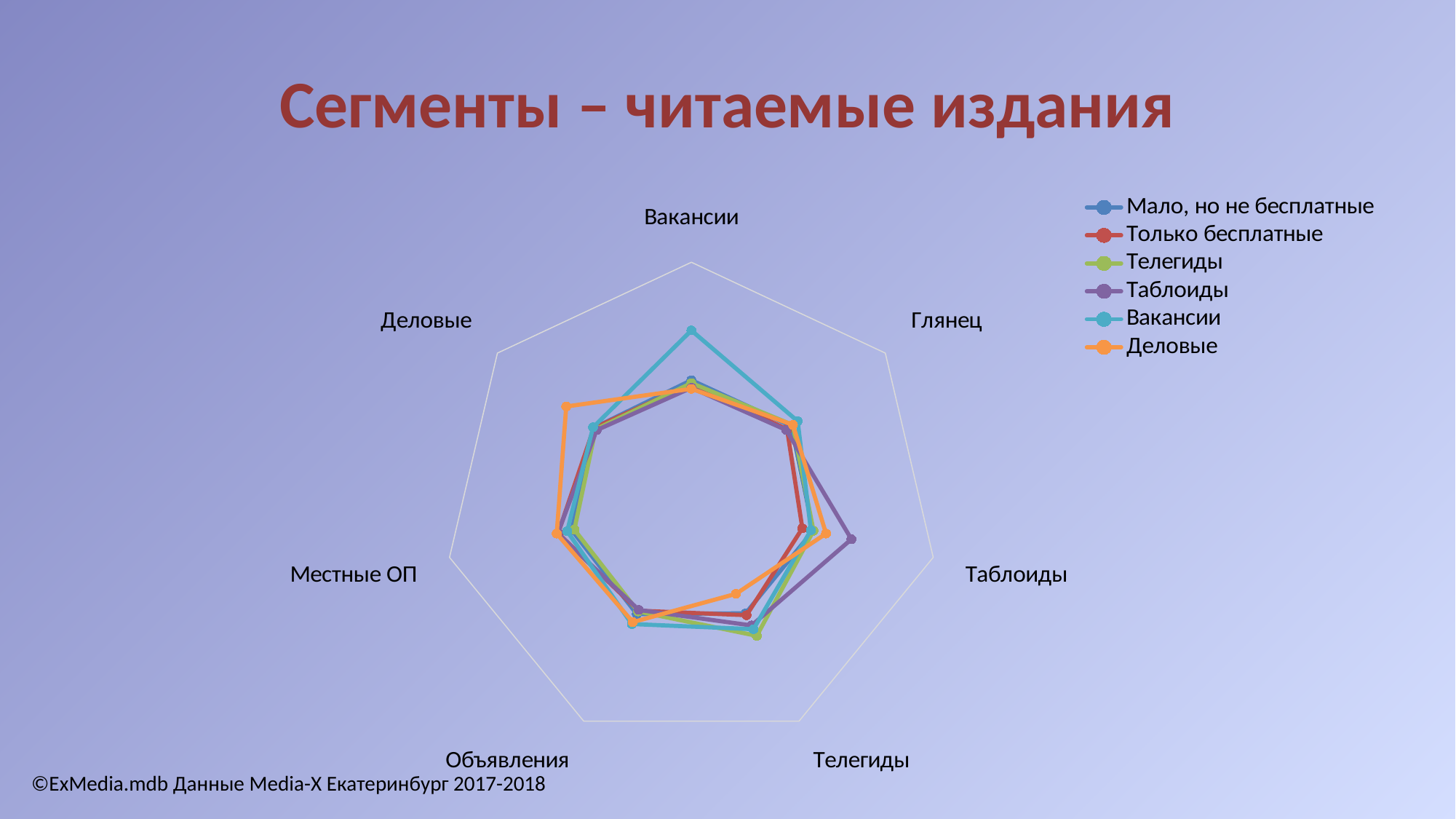

# Сегменты – читаемые издания

### Chart

| Category | Мало, но не бесплатные | Только бесплатные | Телегиды | Таблоиды | Вакансии | Деловые |
|---|---|---|---|---|---|---|
| Вакансии | 0.11520138494890136 | -0.03706626988441491 | -0.005354339549361388 | -0.20020184092458027 | 2.1741815985647093 | -0.2439154070495957 |
| Глянец | 0.1501381606821811 | -0.06356145965734591 | 0.22791801562249578 | -0.1089747785119883 | 0.48030649333477726 | 0.2365620382353477 |
| Таблоиды | 0.03627884783000576 | -0.411385736582387 | 0.04959037617762682 | 1.617826347035854 | -0.0570203669422101 | 0.5671760688329633 |
| Телегиды | 0.04037617568104479 | 0.12787214822874363 | 1.074526633576188 | 0.59852523876232 | 0.7719963715876094 | -0.8536412359269276 |
| Объявления | 0.07602488979705273 | -0.07789772502779065 | -0.043703164173481385 | -0.11511425244655864 | 0.5339804937867484 | 0.44471349457647436 |
| Местные ОП | -0.05808793154726965 | 0.5085496822901461 | -0.1599335963314191 | 0.5272945450457743 | 0.13620844633501264 | 0.5672606553569536 |
| Деловые | 0.034075664305569756 | 0.029129290654289684 | -0.061218415275453825 | -0.11564659228953117 | 0.07080673196319615 | 1.453125280307058 |
©ExMedia.mdb Данные Media-X Екатеринбург 2017-2018